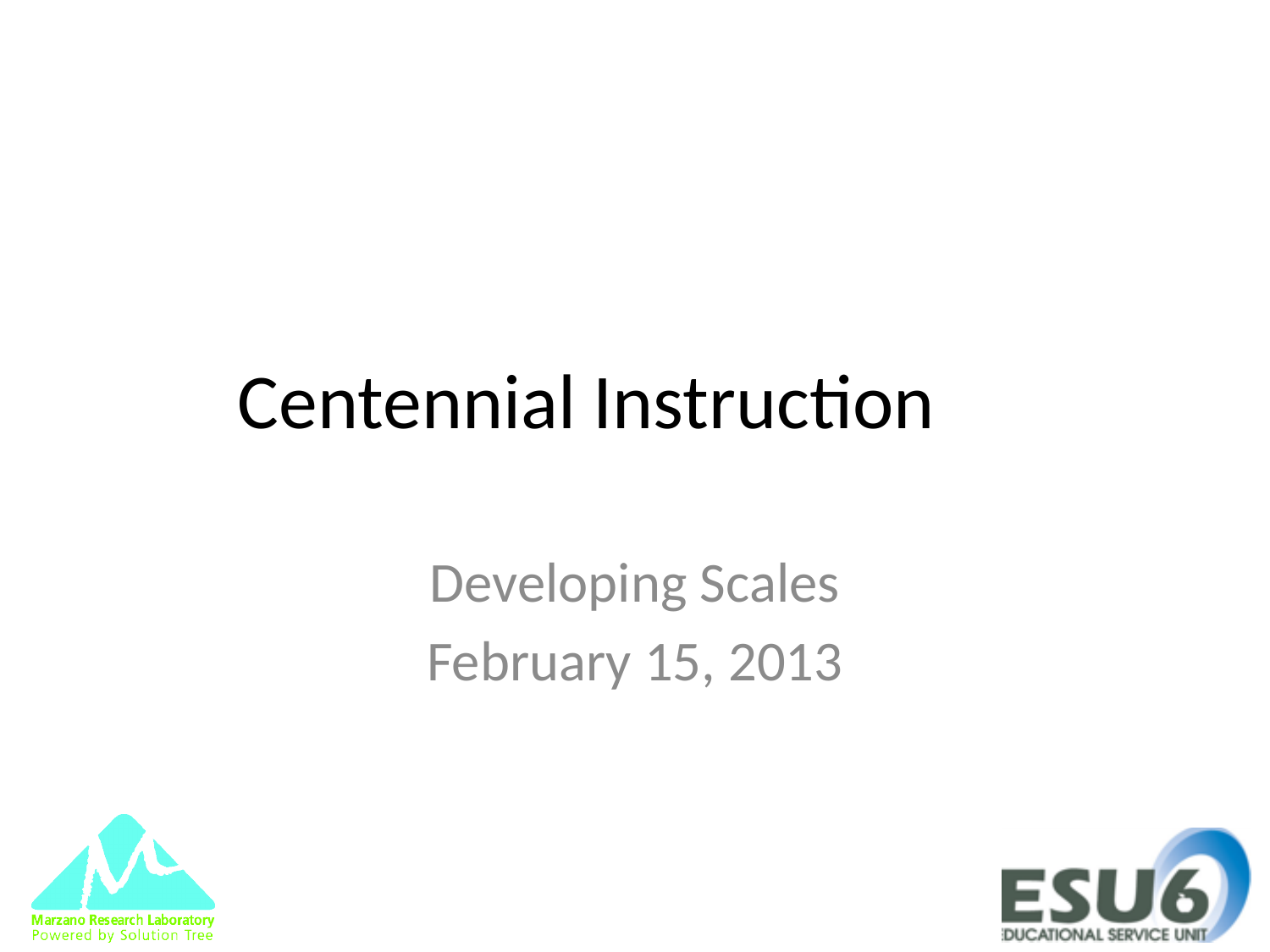

# Centennial Instruction
Developing Scales
February 15, 2013